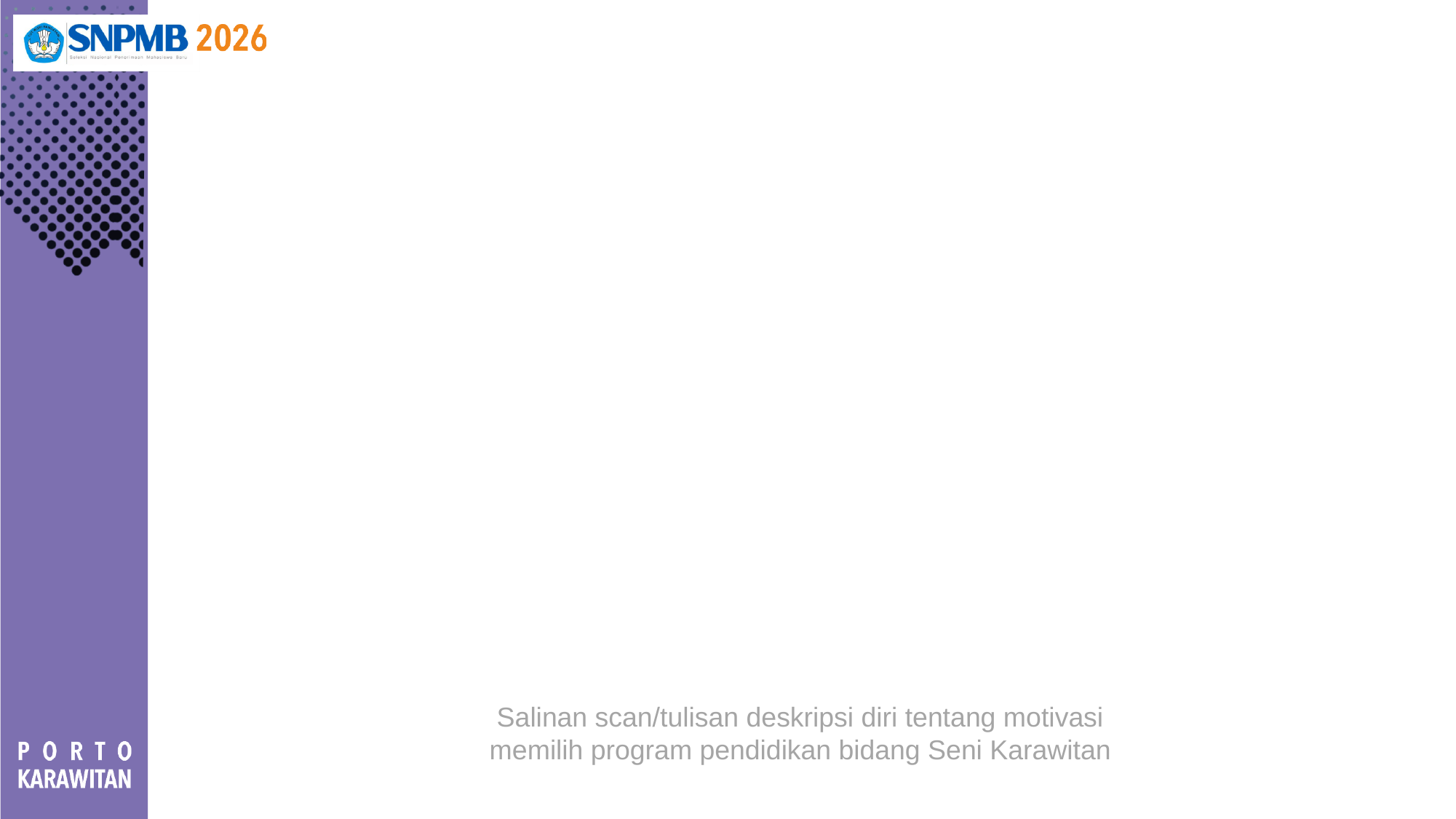

Salinan scan/tulisan deskripsi diri tentang motivasi memilih program pendidikan bidang Seni Karawitan